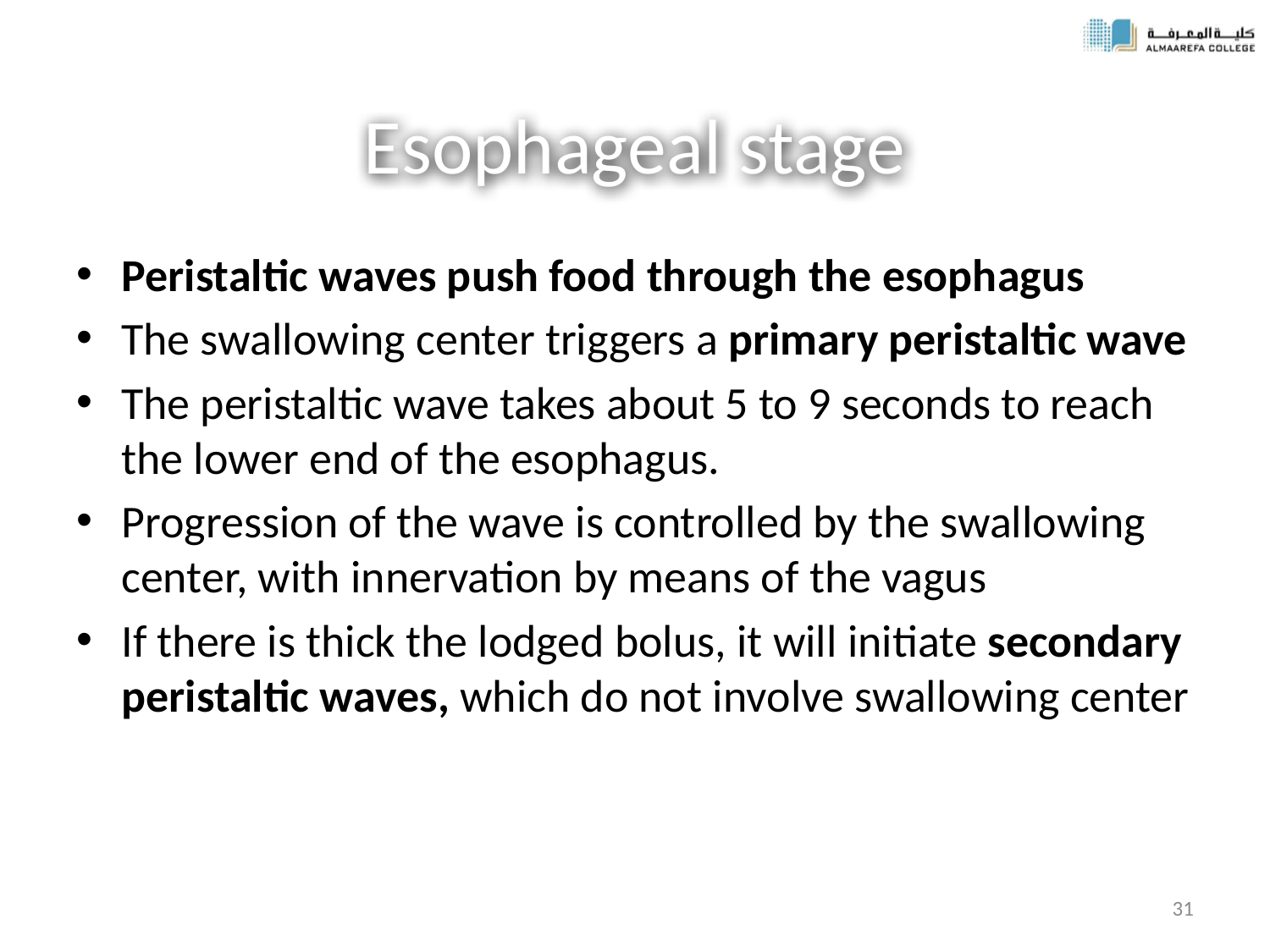

# Esophageal stage
Peristaltic waves push food through the esophagus
The swallowing center triggers a primary peristaltic wave
The peristaltic wave takes about 5 to 9 seconds to reach the lower end of the esophagus.
Progression of the wave is controlled by the swallowing center, with innervation by means of the vagus
If there is thick the lodged bolus, it will initiate secondary peristaltic waves, which do not involve swallowing center
31